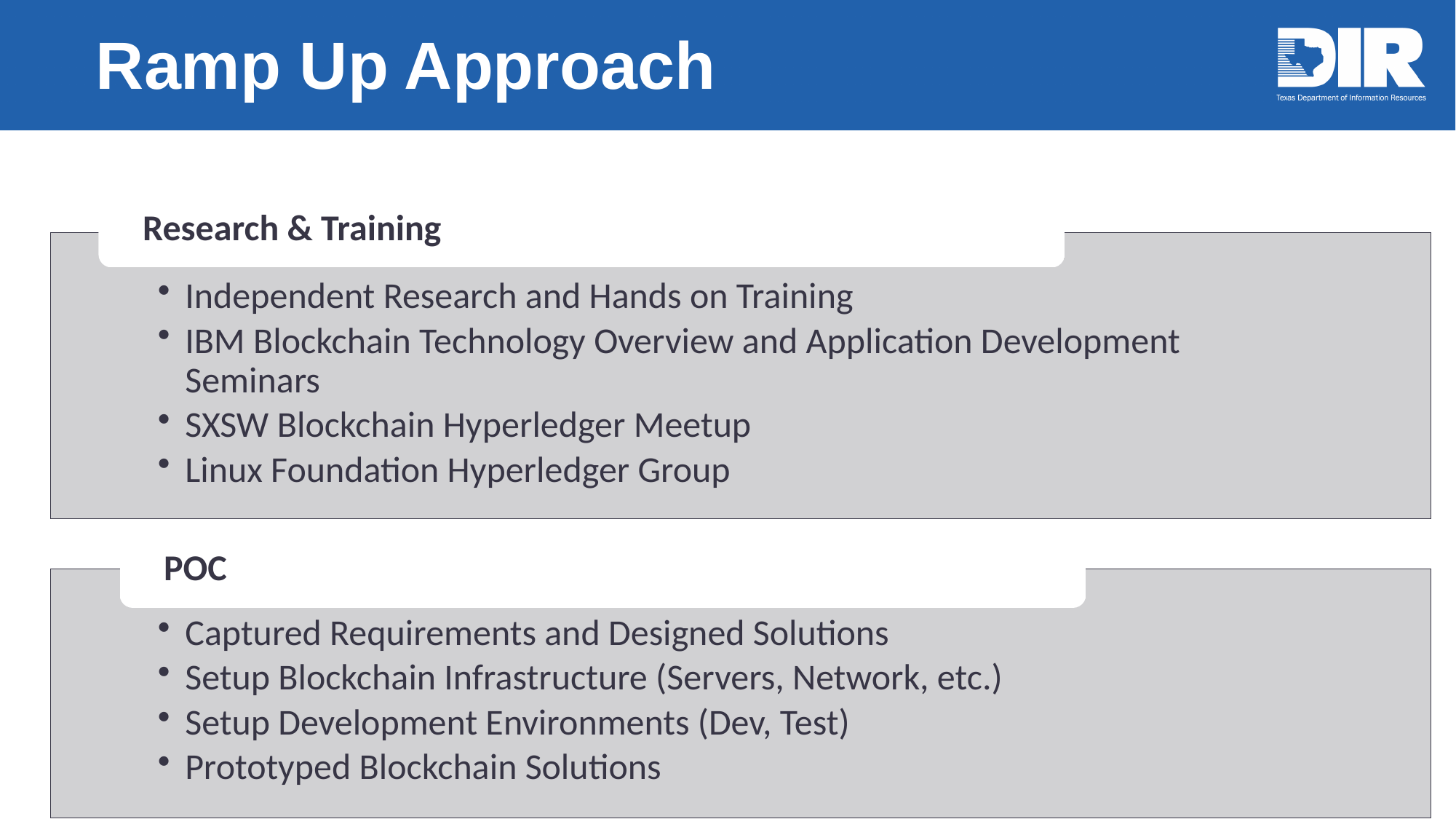

# Ramp Up Approach
Independent Research and Hands on Training
IBM Blockchain Technology Overview and Application Development Seminars
SXSW Blockchain Hyperledger Meetup
Linux Foundation Hyperledger Group
Research & Training
Captured Requirements and Designed Solutions
Setup Blockchain Infrastructure (Servers, Network, etc.)
Setup Development Environments (Dev, Test)
Prototyped Blockchain Solutions
POC